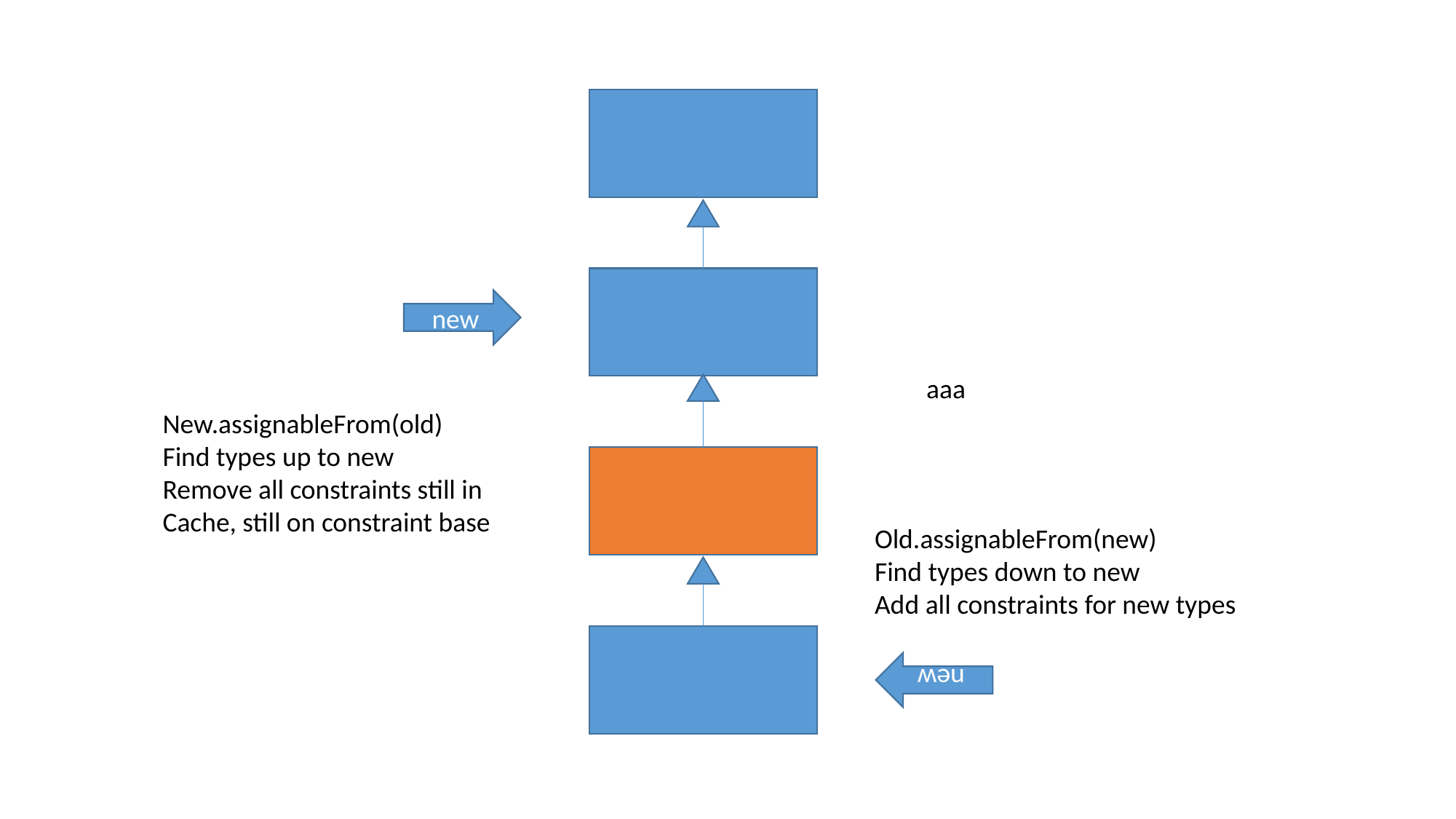

new
aaa

New.assignableFrom(old)
Find types up to new
Remove all constraints still in
Cache, still on constraint base

Old.assignableFrom(new)
Find types down to new
Add all constraints for new types

new